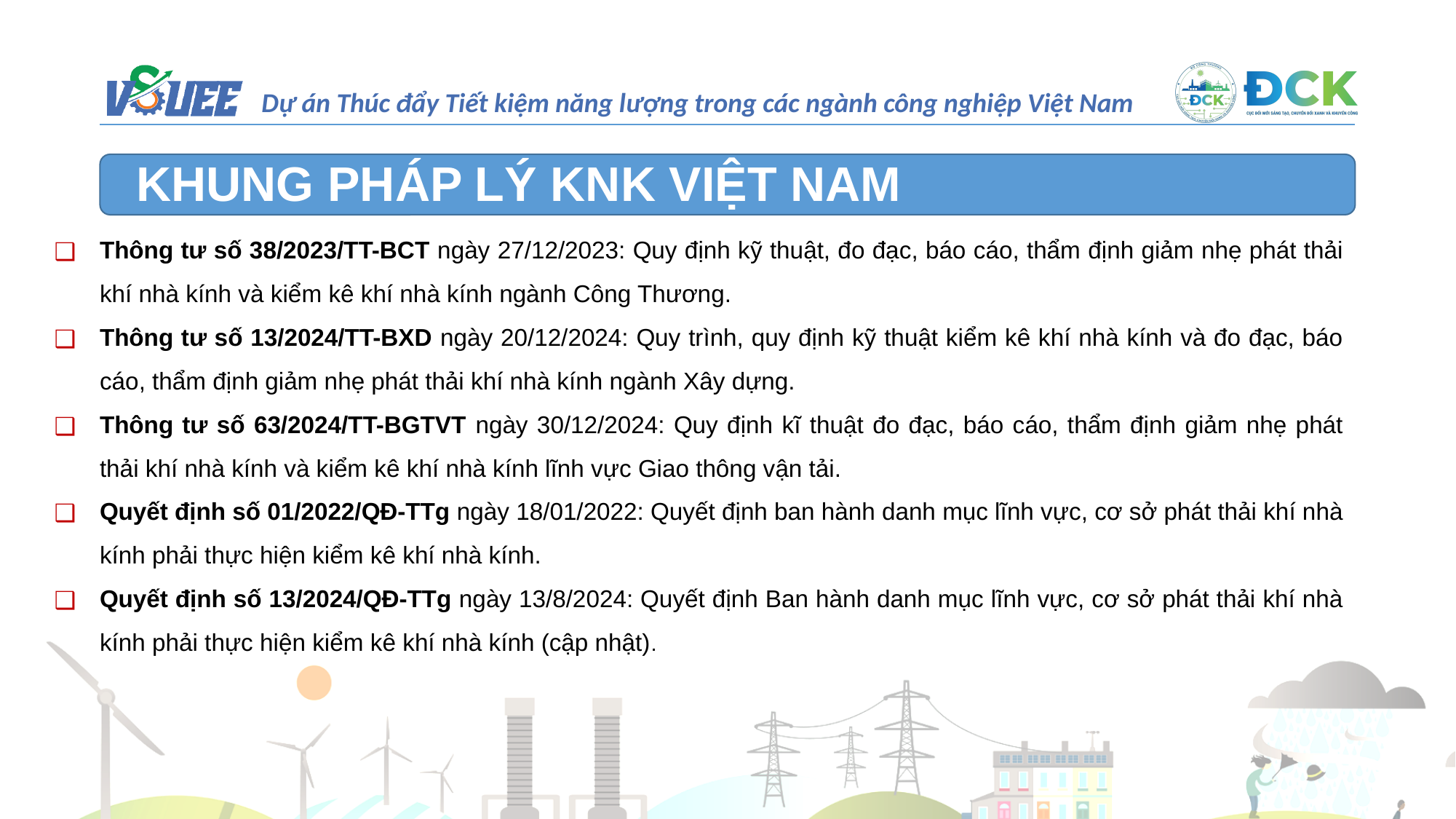

KHUNG PHÁP LÝ KNK VIỆT NAM
Thông tư số 38/2023/TT-BCT ngày 27/12/2023: Quy định kỹ thuật, đo đạc, báo cáo, thẩm định giảm nhẹ phát thải khí nhà kính và kiểm kê khí nhà kính ngành Công Thương.
Thông tư số 13/2024/TT-BXD ngày 20/12/2024: Quy trình, quy định kỹ thuật kiểm kê khí nhà kính và đo đạc, báo cáo, thẩm định giảm nhẹ phát thải khí nhà kính ngành Xây dựng.
Thông tư số 63/2024/TT-BGTVT ngày 30/12/2024: Quy định kĩ thuật đo đạc, báo cáo, thẩm định giảm nhẹ phát thải khí nhà kính và kiểm kê khí nhà kính lĩnh vực Giao thông vận tải.
Quyết định số 01/2022/QĐ-TTg ngày 18/01/2022: Quyết định ban hành danh mục lĩnh vực, cơ sở phát thải khí nhà kính phải thực hiện kiểm kê khí nhà kính.
Quyết định số 13/2024/QĐ-TTg ngày 13/8/2024: Quyết định Ban hành danh mục lĩnh vực, cơ sở phát thải khí nhà kính phải thực hiện kiểm kê khí nhà kính (cập nhật).